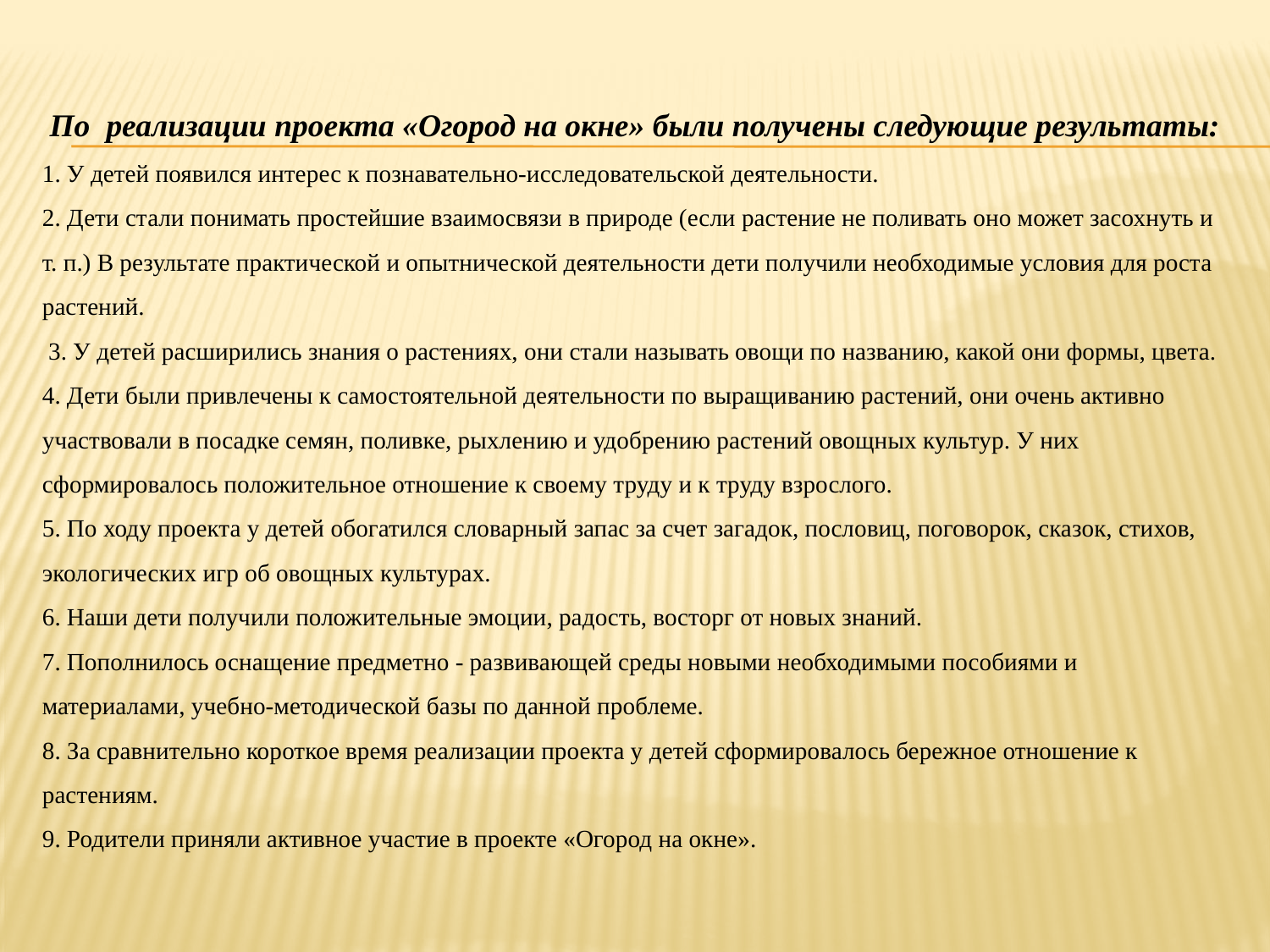

По  реализации проекта «Огород на окне» были получены следующие результаты:
1. У детей появился интерес к познавательно-исследовательской деятельности.
2. Дети стали понимать простейшие взаимосвязи в природе (если растение не поливать оно может засохнуть и т. п.) В результате практической и опытнической деятельности дети получили необходимые условия для роста растений.
 3. У детей расширились знания о растениях, они стали называть овощи по названию, какой они формы, цвета.
4. Дети были привлечены к самостоятельной деятельности по выращиванию растений, они очень активно участвовали в посадке семян, поливке, рыхлению и удобрению растений овощных культур. У них сформировалось положительное отношение к своему труду и к труду взрослого.
5. По ходу проекта у детей обогатился словарный запас за счет загадок, пословиц, поговорок, сказок, стихов, экологических игр об овощных культурах.
6. Наши дети получили положительные эмоции, радость, восторг от новых знаний.
7. Пополнилось оснащение предметно - развивающей среды новыми необходимыми пособиями и материалами, учебно-методической базы по данной проблеме.
8. За сравнительно короткое время реализации проекта у детей сформировалось бережное отношение к растениям.
9. Родители приняли активное участие в проекте «Огород на окне».